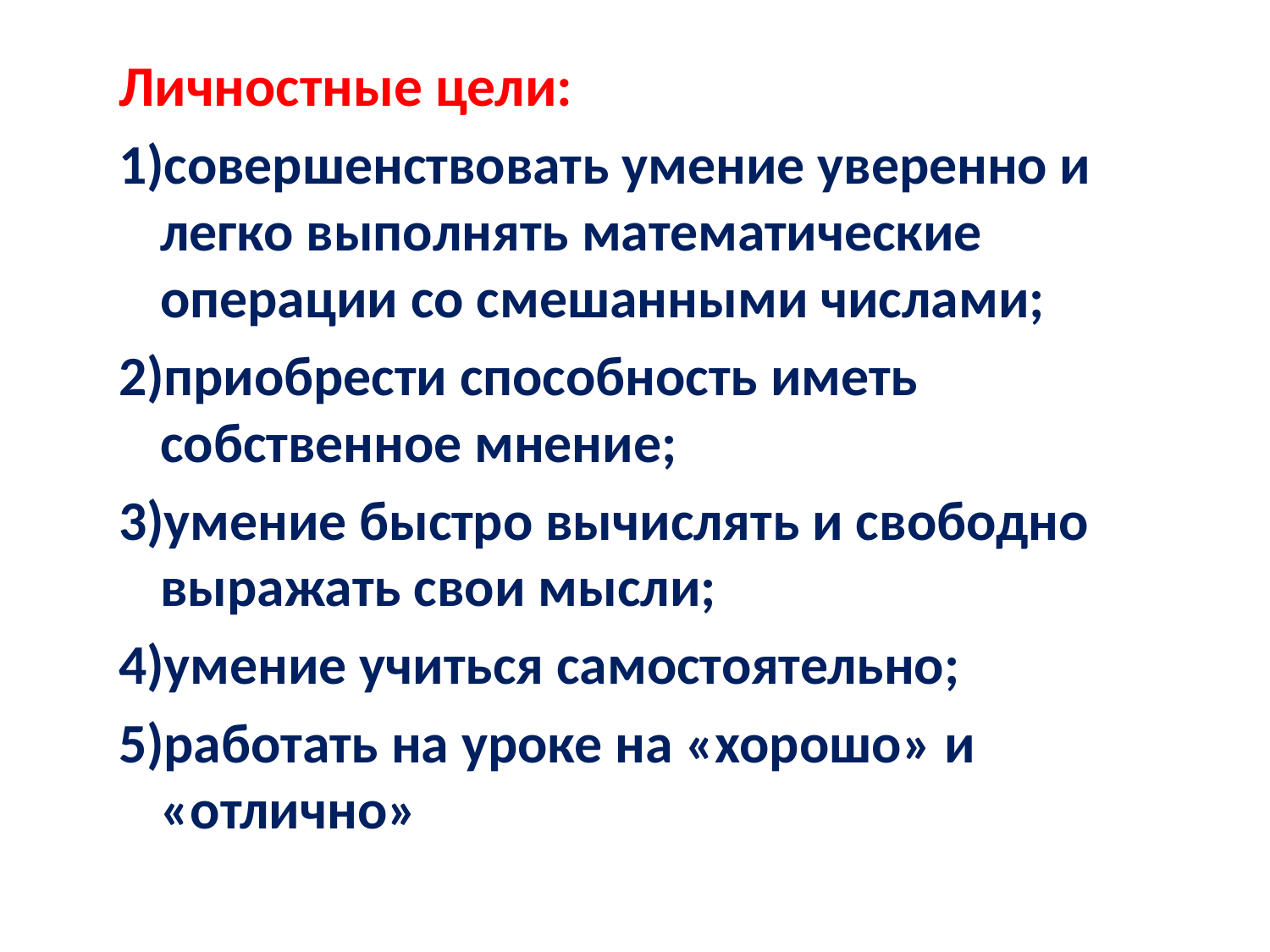

#
Личностные цели:
1)совершенствовать умение уверенно и  легко выполнять математические операции со смешанными числами;
2)приобрести способность иметь собственное мнение;
3)умение быстро вычислять и свободно выражать свои мысли;
4)умение учиться самостоятельно;
5)работать на уроке на «хорошо» и «отлично»